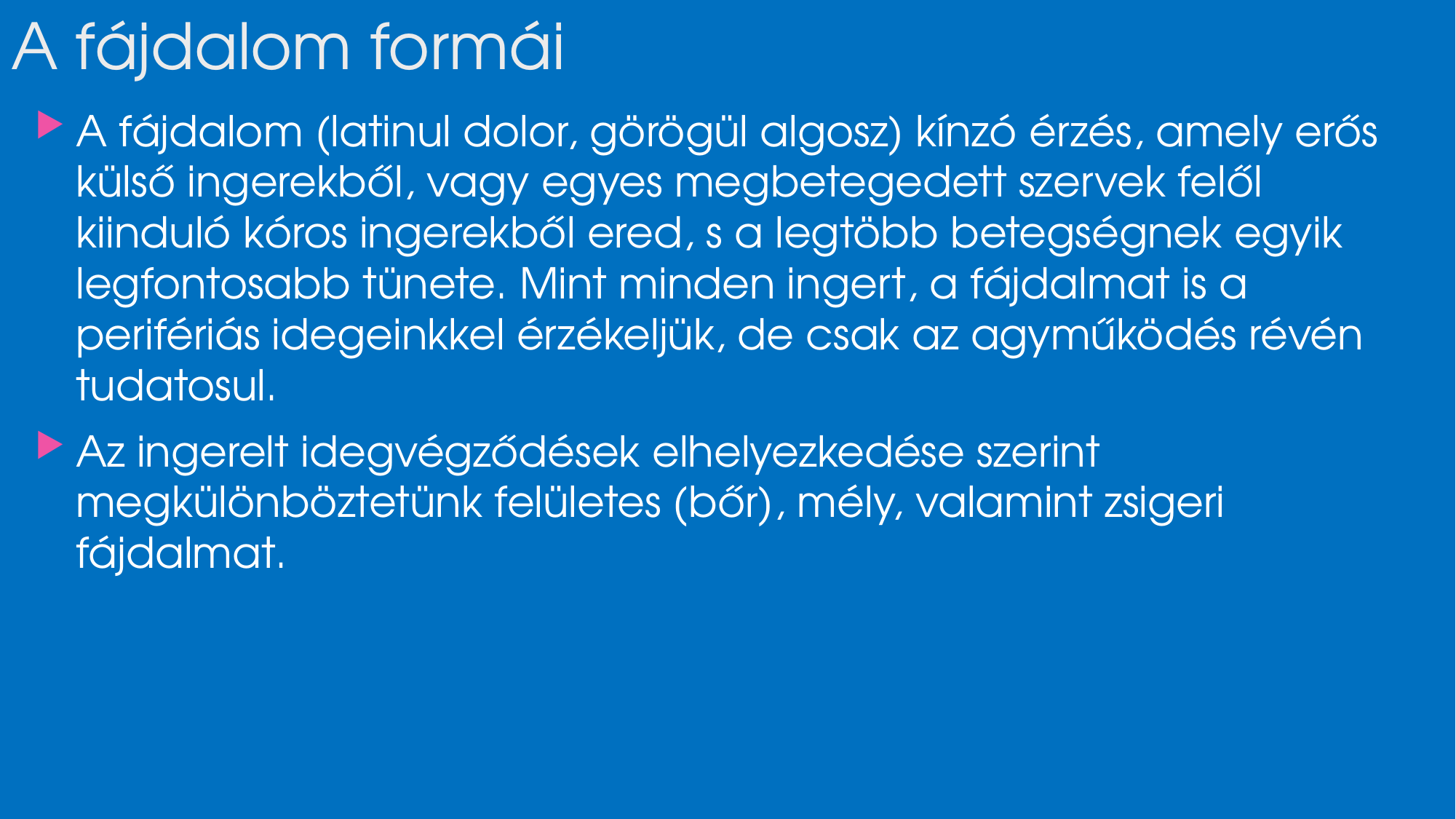

# A fájdalom formái
A fájdalom (latinul dolor, görögül algosz) kínzó érzés, amely erős külső ingerekből, vagy egyes megbetegedett szervek felől kiinduló kóros ingerekből ered, s a legtöbb betegségnek egyik legfontosabb tünete. Mint minden ingert, a fájdalmat is a perifériás idegeinkkel érzékeljük, de csak az agyműködés révén tudatosul.
Az ingerelt idegvégződések elhelyezkedése szerint megkülönböztetünk felületes (bőr), mély, valamint zsigeri fájdalmat.